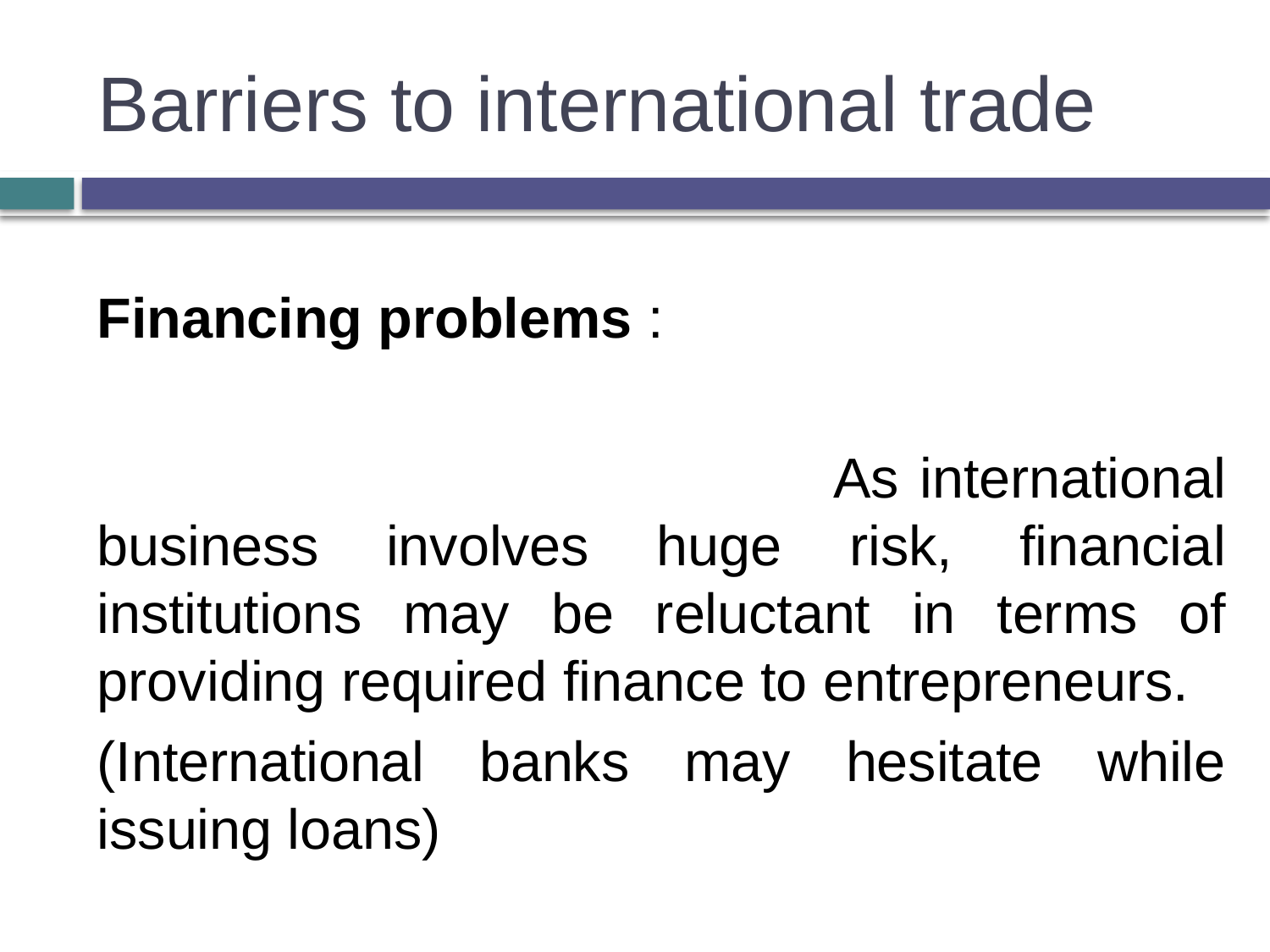

# Barriers to international trade
Financing problems :

                                   As international business involves huge risk, financial institutions may be reluctant in terms of providing required finance to entrepreneurs.
(International banks may hesitate while issuing loans)